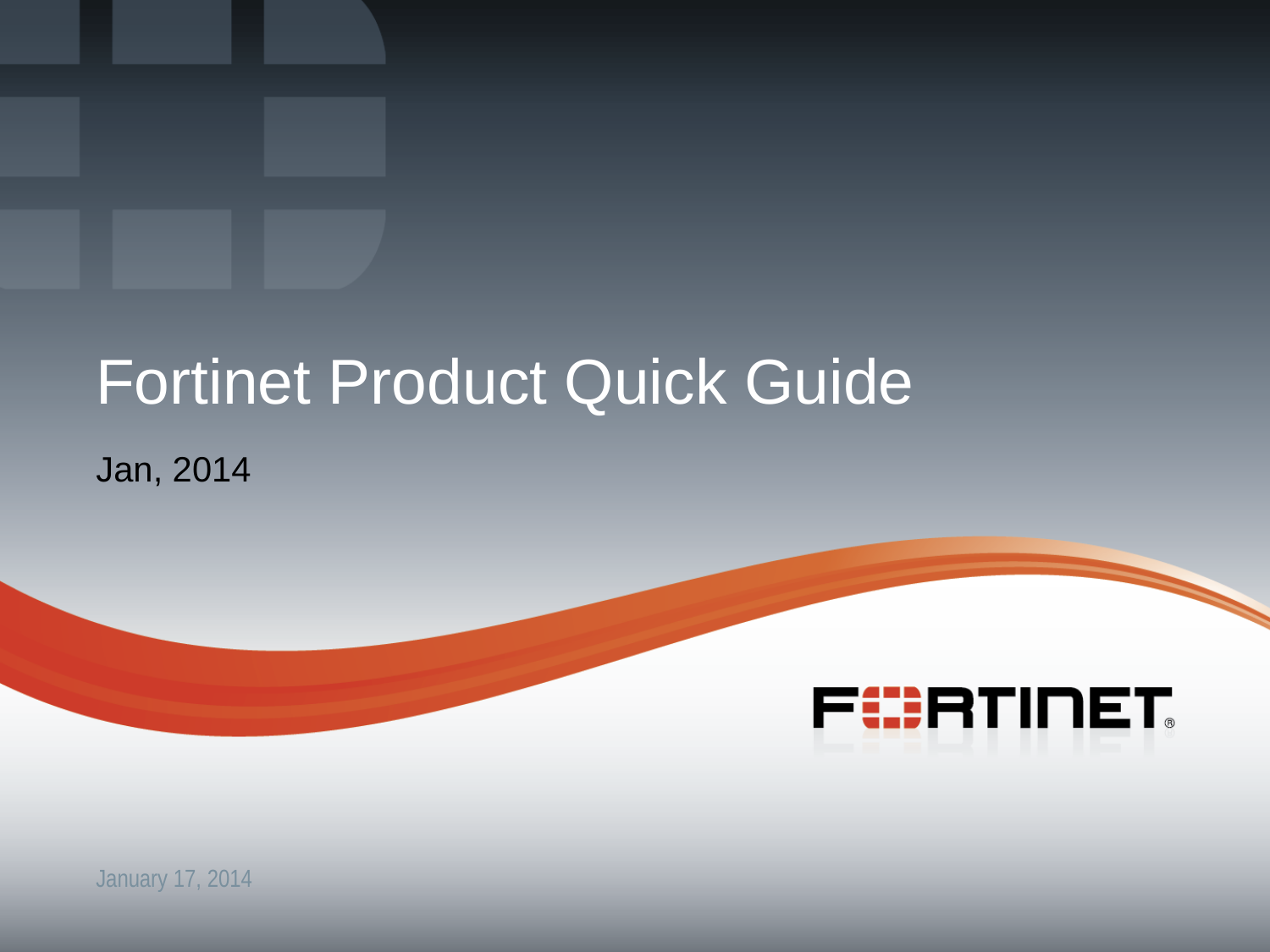

# Fortinet Product Quick Guide
Jan, 2014